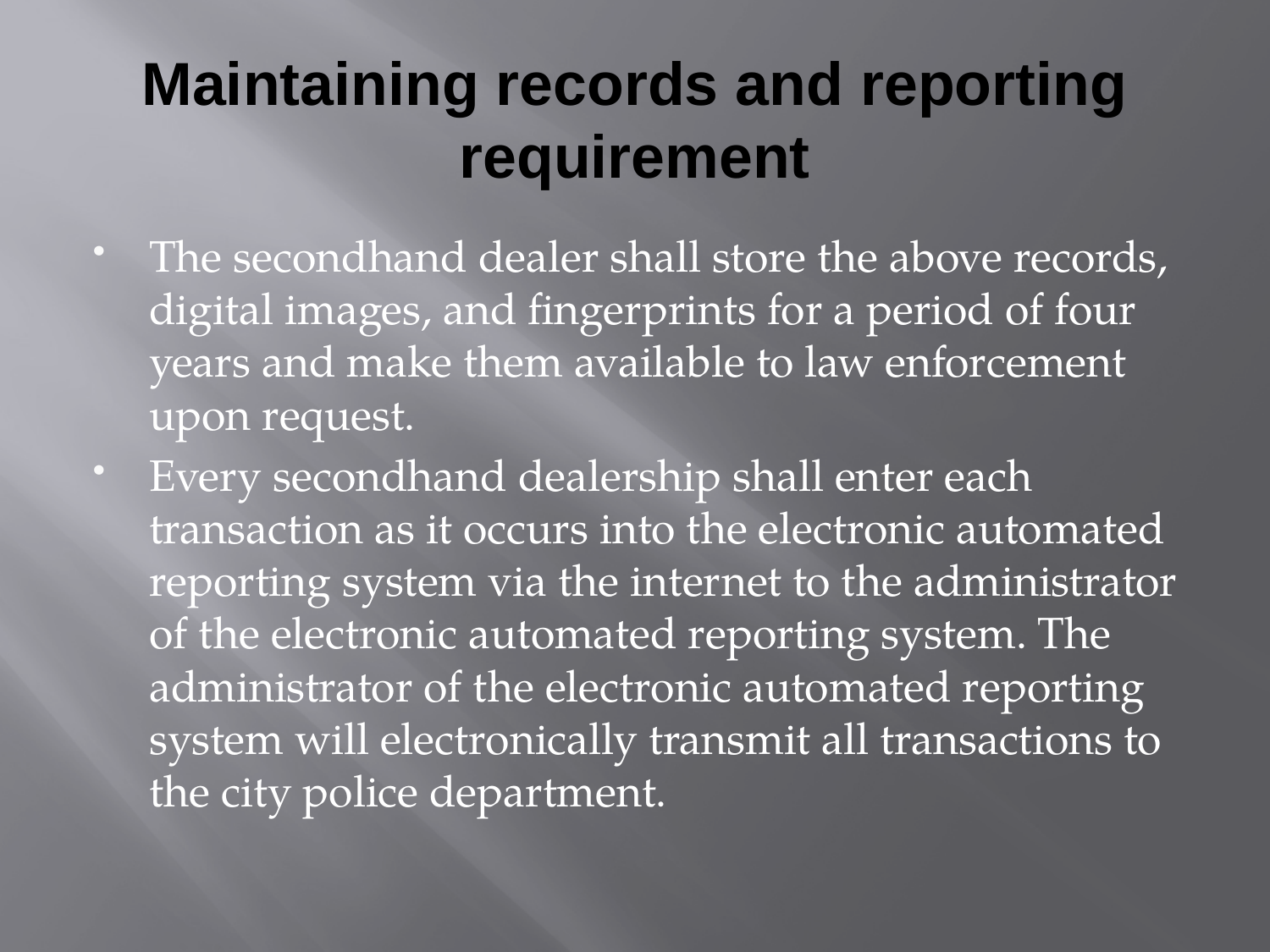

# Maintaining records and reporting requirement
The secondhand dealer shall store the above records, digital images, and fingerprints for a period of four years and make them available to law enforcement upon request.
Every secondhand dealership shall enter each transaction as it occurs into the electronic automated reporting system via the internet to the administrator of the electronic automated reporting system. The administrator of the electronic automated reporting system will electronically transmit all transactions to the city police department.